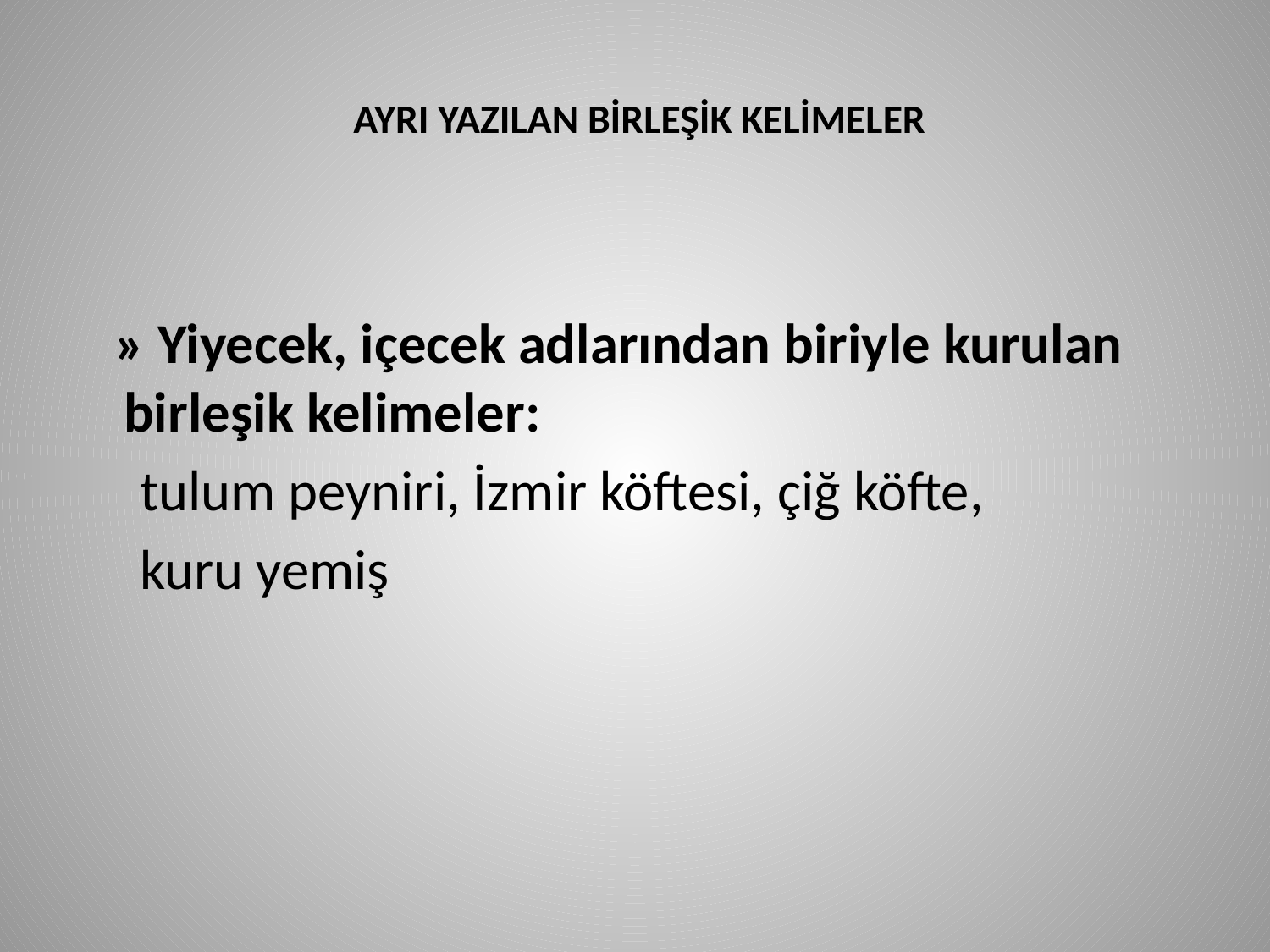

# AYRI YAZILAN BİRLEŞİK KELİMELER

   » Yiyecek, içecek adlarından biriyle kurulan birleşik kelimeler:
     tulum peyniri, İzmir köftesi, çiğ köfte,
     kuru yemiş